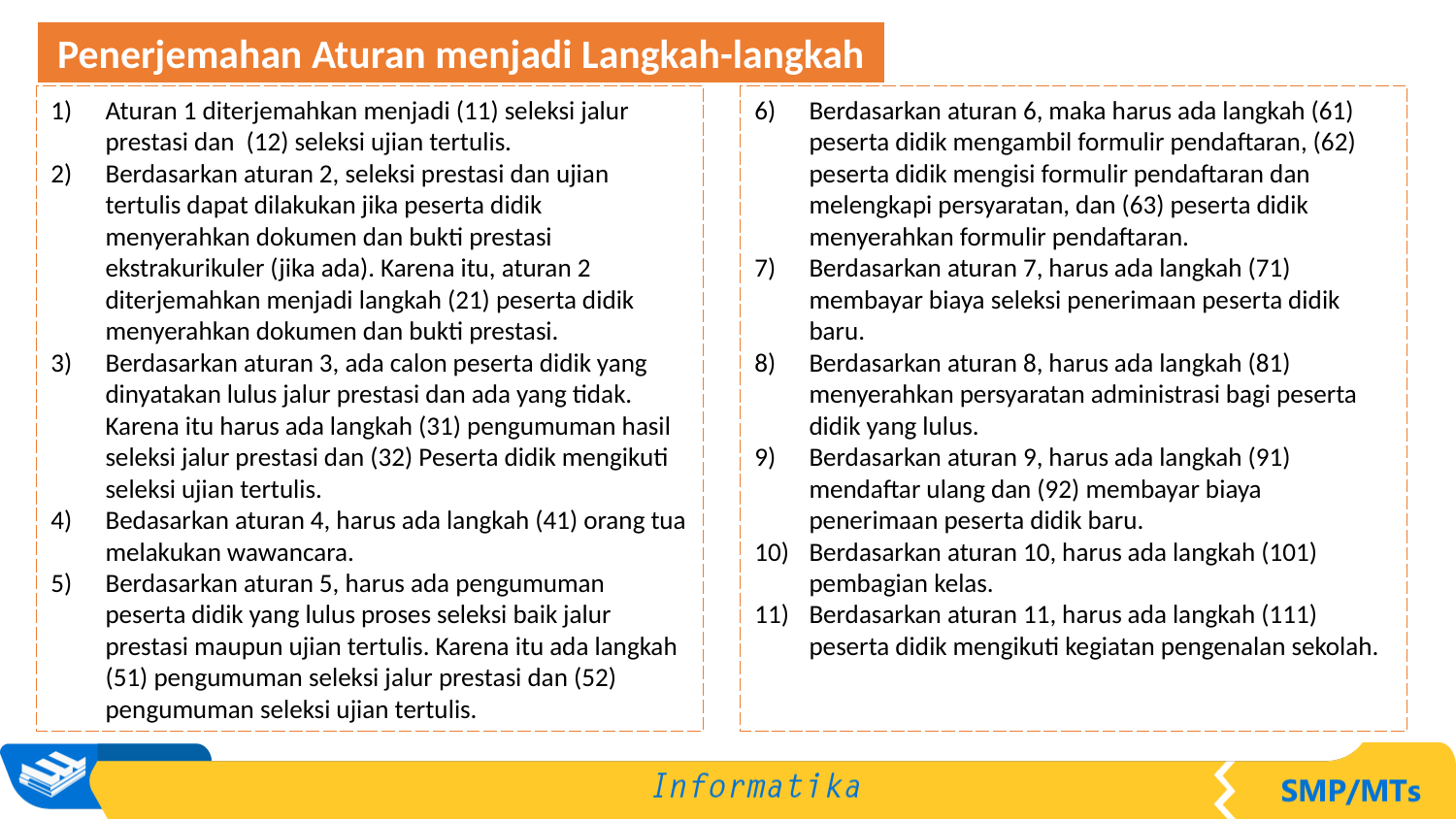

Penerjemahan Aturan menjadi Langkah-langkah
Aturan 1 diterjemahkan menjadi (11) seleksi jalur prestasi dan  (12) seleksi ujian tertulis.
Berdasarkan aturan 2, seleksi prestasi dan ujian tertulis dapat dilakukan jika peserta didik menyerahkan dokumen dan bukti prestasi ekstrakurikuler (jika ada). Karena itu, aturan 2 diterjemahkan menjadi langkah (21) peserta didik menyerahkan dokumen dan bukti prestasi.
Berdasarkan aturan 3, ada calon peserta didik yang dinyatakan lulus jalur prestasi dan ada yang tidak. Karena itu harus ada langkah (31) pengumuman hasil seleksi jalur prestasi dan (32) Peserta didik mengikuti seleksi ujian tertulis.
Bedasarkan aturan 4, harus ada langkah (41) orang tua melakukan wawancara.
Berdasarkan aturan 5, harus ada pengumuman peserta didik yang lulus proses seleksi baik jalur prestasi maupun ujian tertulis. Karena itu ada langkah (51) pengumuman seleksi jalur prestasi dan (52) pengumuman seleksi ujian tertulis.
Berdasarkan aturan 6, maka harus ada langkah (61) peserta didik mengambil formulir pendaftaran, (62) peserta didik mengisi formulir pendaftaran dan melengkapi persyaratan, dan (63) peserta didik menyerahkan formulir pendaftaran.
Berdasarkan aturan 7, harus ada langkah (71) membayar biaya seleksi penerimaan peserta didik baru.
Berdasarkan aturan 8, harus ada langkah (81) menyerahkan persyaratan administrasi bagi peserta didik yang lulus.
Berdasarkan aturan 9, harus ada langkah (91) mendaftar ulang dan (92) membayar biaya penerimaan peserta didik baru.
Berdasarkan aturan 10, harus ada langkah (101) pembagian kelas.
Berdasarkan aturan 11, harus ada langkah (111) peserta didik mengikuti kegiatan pengenalan sekolah.